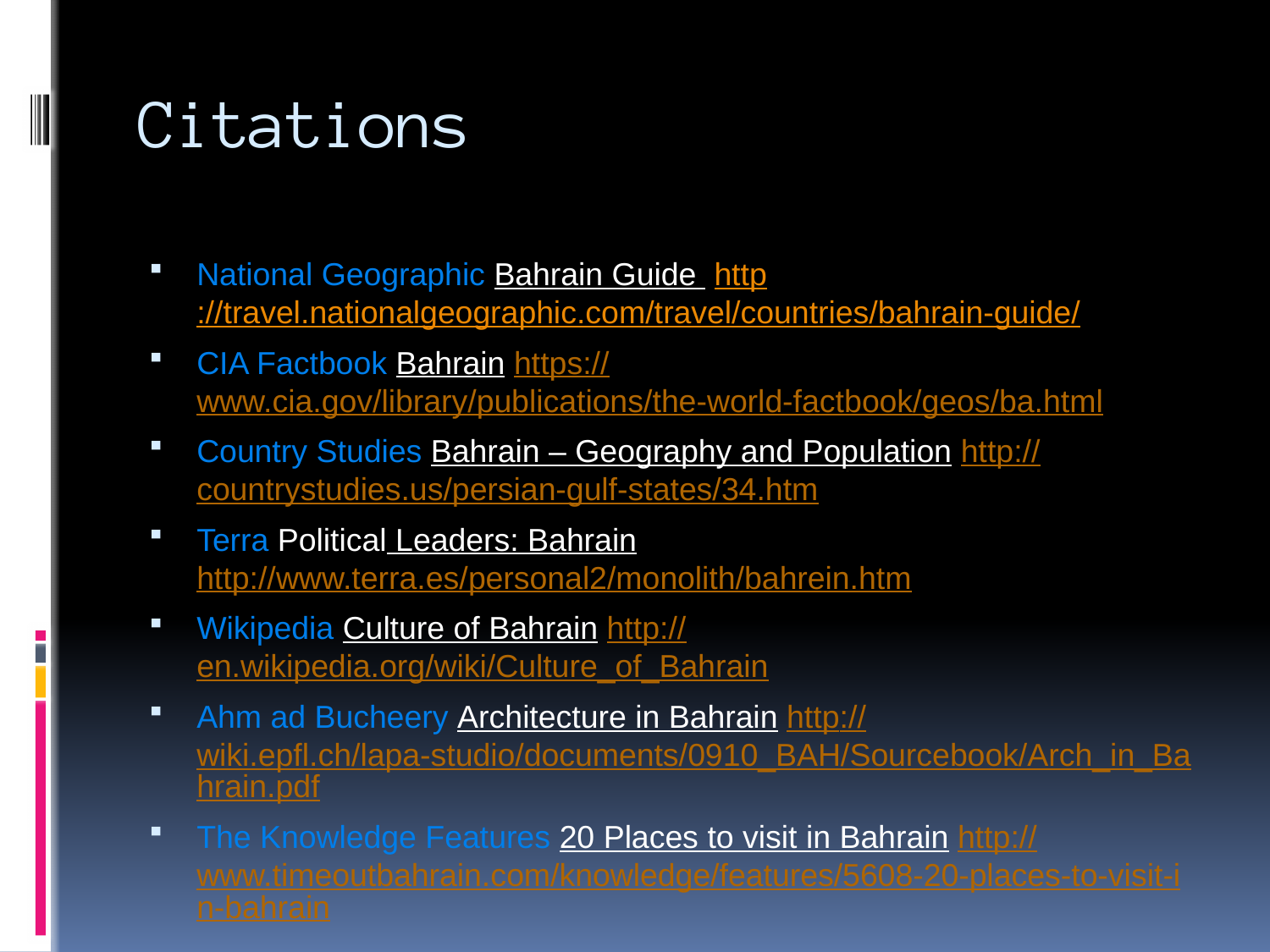

# Citations
National Geographic Bahrain Guide  http://travel.nationalgeographic.com/travel/countries/bahrain-guide/
CIA Factbook Bahrain https://www.cia.gov/library/publications/the-world-factbook/geos/ba.html
Country Studies Bahrain – Geography and Population http://countrystudies.us/persian-gulf-states/34.htm
Terra Political Leaders: Bahrain http://www.terra.es/personal2/monolith/bahrein.htm
Wikipedia Culture of Bahrain http://en.wikipedia.org/wiki/Culture_of_Bahrain
Ahm ad Bucheery Architecture in Bahrain http://wiki.epfl.ch/lapa-studio/documents/0910_BAH/Sourcebook/Arch_in_Bahrain.pdf
The Knowledge Features 20 Places to visit in Bahrain http://www.timeoutbahrain.com/knowledge/features/5608-20-places-to-visit-in-bahrain